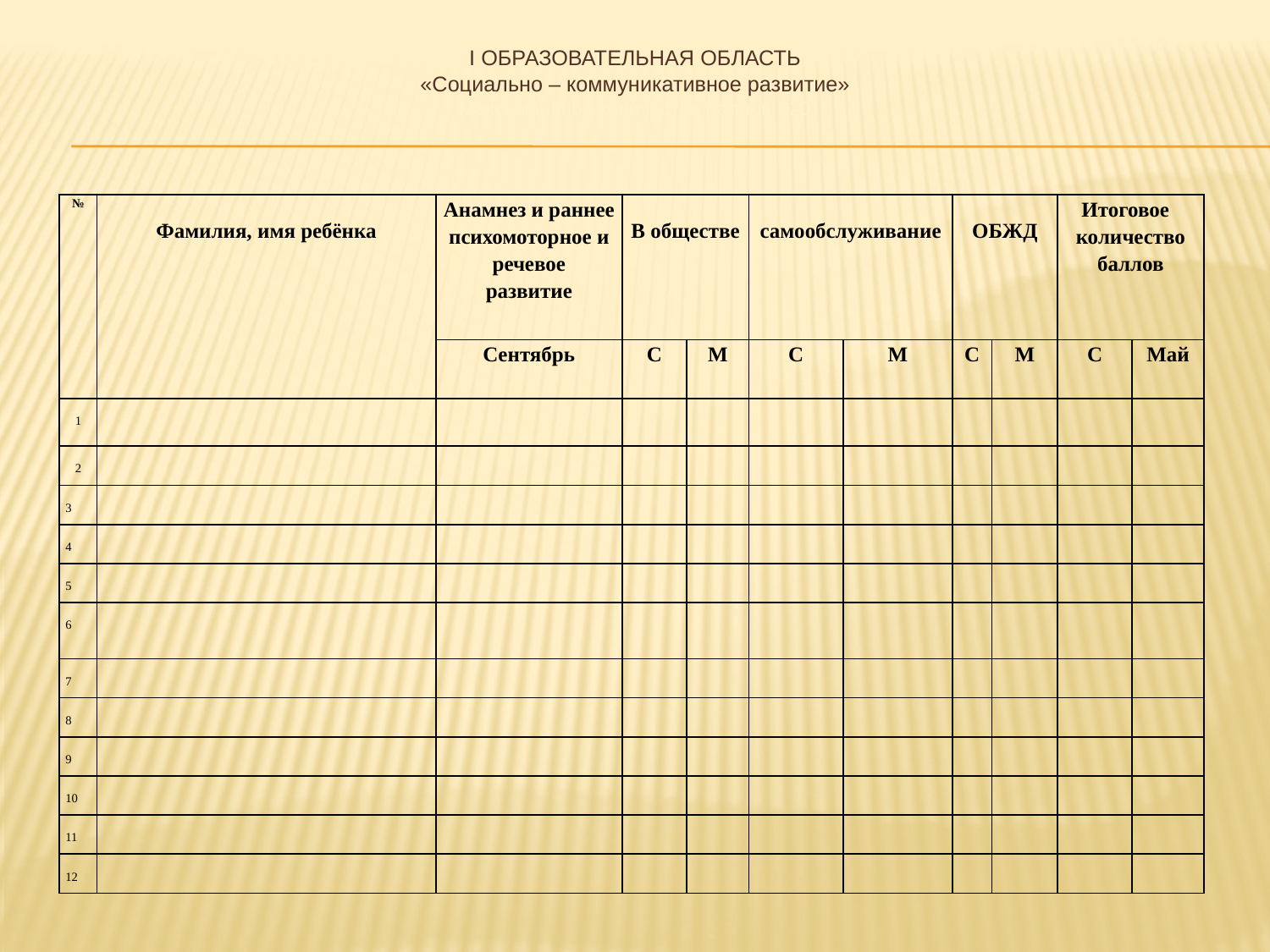

# I ОБРАЗОВАТЕЛЬНАЯ ОБЛАСТЬ «Социально – коммуникативное развитие» Максимальное количество баллов - 20
| № | Фамилия, имя ребёнка | Анамнез и раннее психомоторное и речевое развитие | В обществе |  | самообслуживание |  | ОБЖД |  | Итоговое количество баллов |  |
| --- | --- | --- | --- | --- | --- | --- | --- | --- | --- | --- |
|  |  | Сентябрь | С | М | С | М | С | М | С | Май |
| 1 |  |  |  |  |  |  |  |  |  |  |
| 2 |  |  |  |  |  |  |  |  |  |  |
| 3 |  |  |  |  |  |  |  |  |  |  |
| 4 |  |  |  |  |  |  |  |  |  |  |
| 5 |  |  |  |  |  |  |  |  |  |  |
| 6 |  |  |  |  |  |  |  |  |  |  |
| 7 |  |  |  |  |  |  |  |  |  |  |
| 8 |  |  |  |  |  |  |  |  |  |  |
| 9 |  |  |  |  |  |  |  |  |  |  |
| 10 |  |  |  |  |  |  |  |  |  |  |
| 11 |  |  |  |  |  |  |  |  |  |  |
| 12 |  |  |  |  |  |  |  |  |  |  |